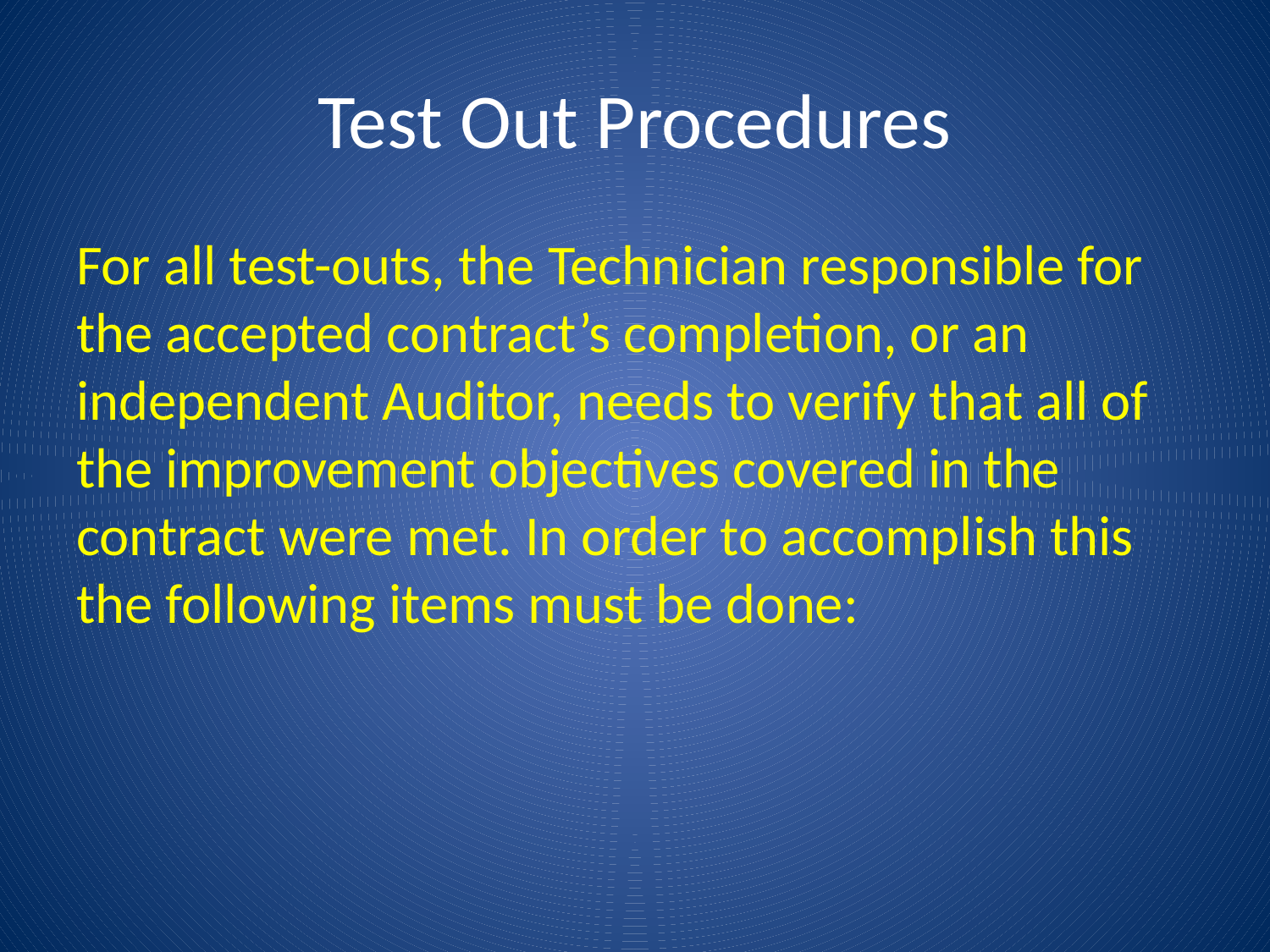

# Test Out Procedures
For all test-outs, the Technician responsible for the accepted contract’s completion, or an independent Auditor, needs to verify that all of the improvement objectives covered in the contract were met. In order to accomplish this the following items must be done: